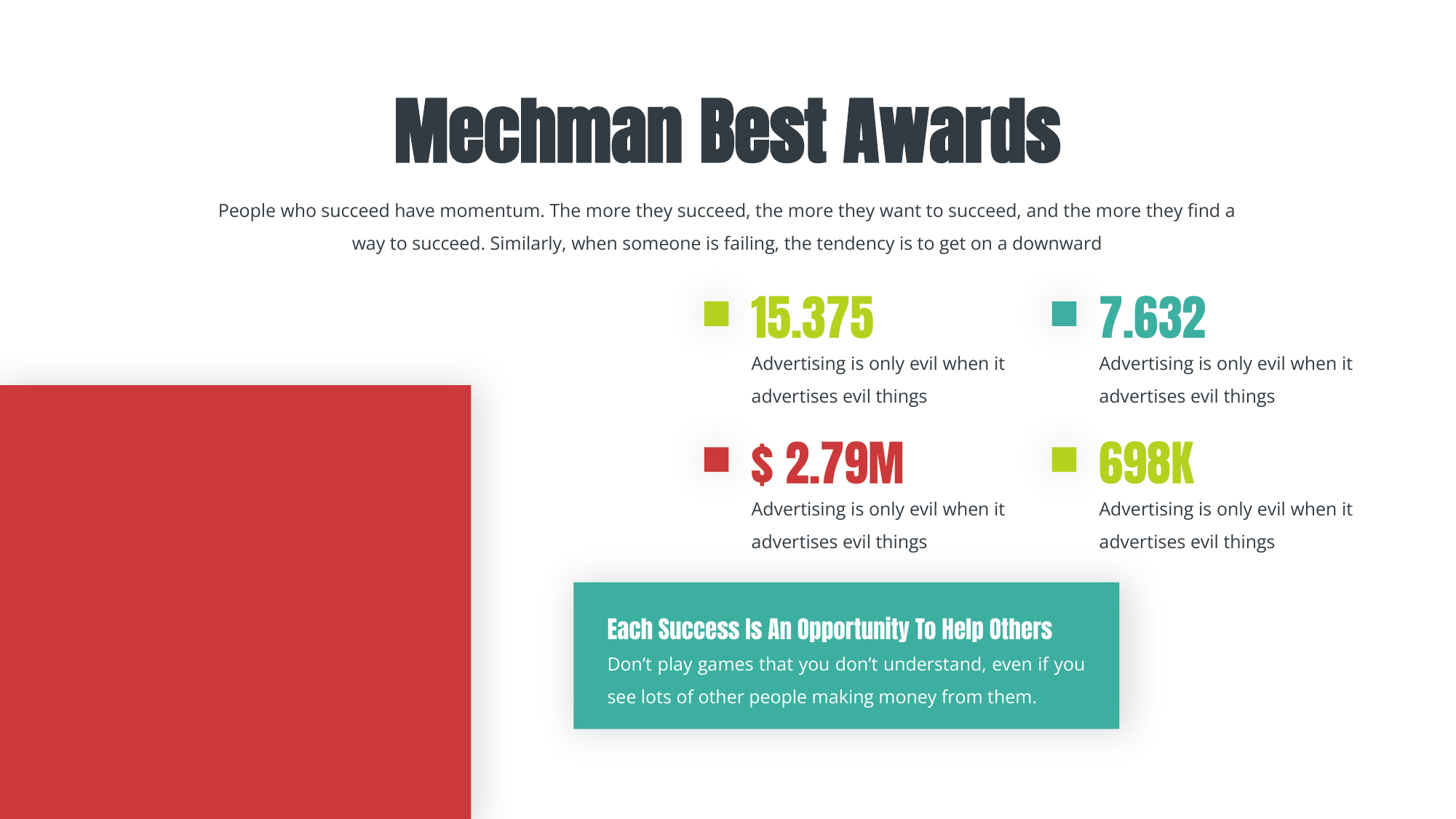

Mechman Best Awards
People who succeed have momentum. The more they succeed, the more they want to succeed, and the more they find a way to succeed. Similarly, when someone is failing, the tendency is to get on a downward

15.375
7.632

Advertising is only evil when it advertises evil things
Advertising is only evil when it advertises evil things

$ 2.79M
698K

Advertising is only evil when it advertises evil things
Advertising is only evil when it advertises evil things

Each Success Is An Opportunity To Help Others
Don’t play games that you don’t understand, even if you see lots of other people making money from them.